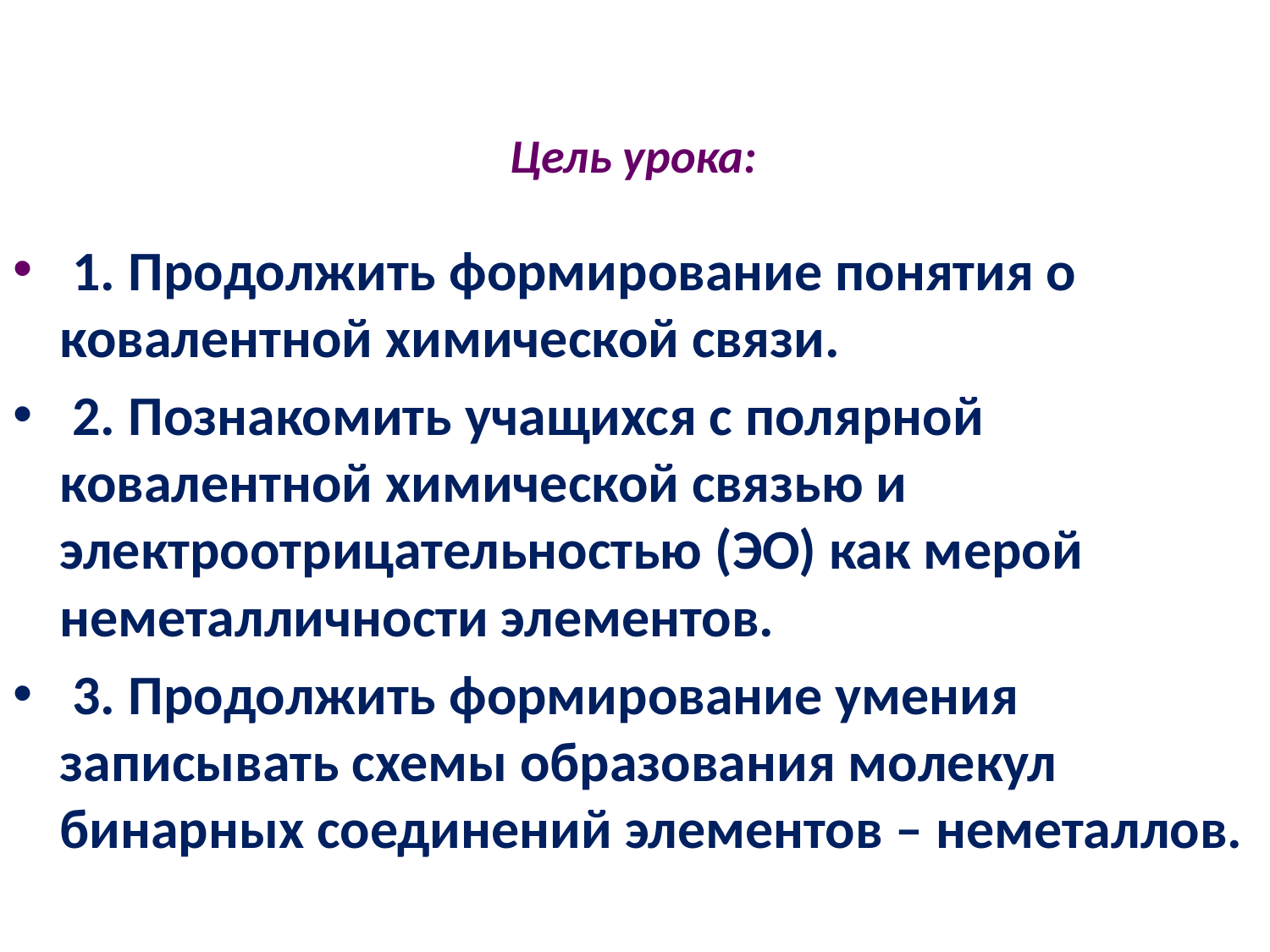

# Цель урока:
 1. Продолжить формирование понятия о ковалентной химической связи.
 2. Познакомить учащихся с полярной ковалентной химической связью и электроотрицательностью (ЭО) как мерой неметалличности элементов.
 3. Продолжить формирование умения записывать схемы образования молекул бинарных соединений элементов – неметаллов.